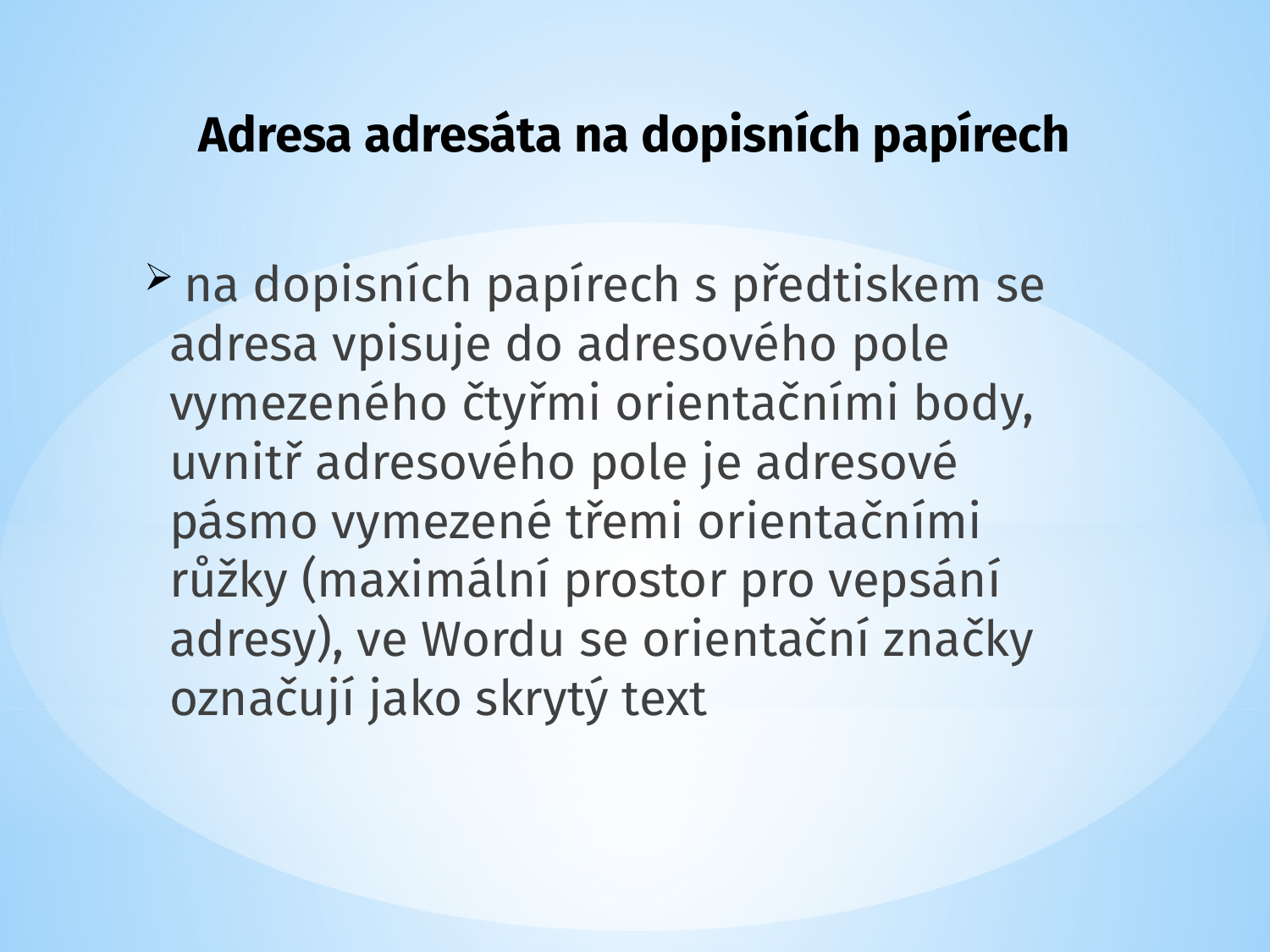

# Adresa adresáta na dopisních papírech
 na dopisních papírech s předtiskem se adresa vpisuje do adresového pole vymezeného čtyřmi orientačními body, uvnitř adresového pole je adresové pásmo vymezené třemi orientačními růžky (maximální prostor pro vepsání adresy), ve Wordu se orientační značky označují jako skrytý text